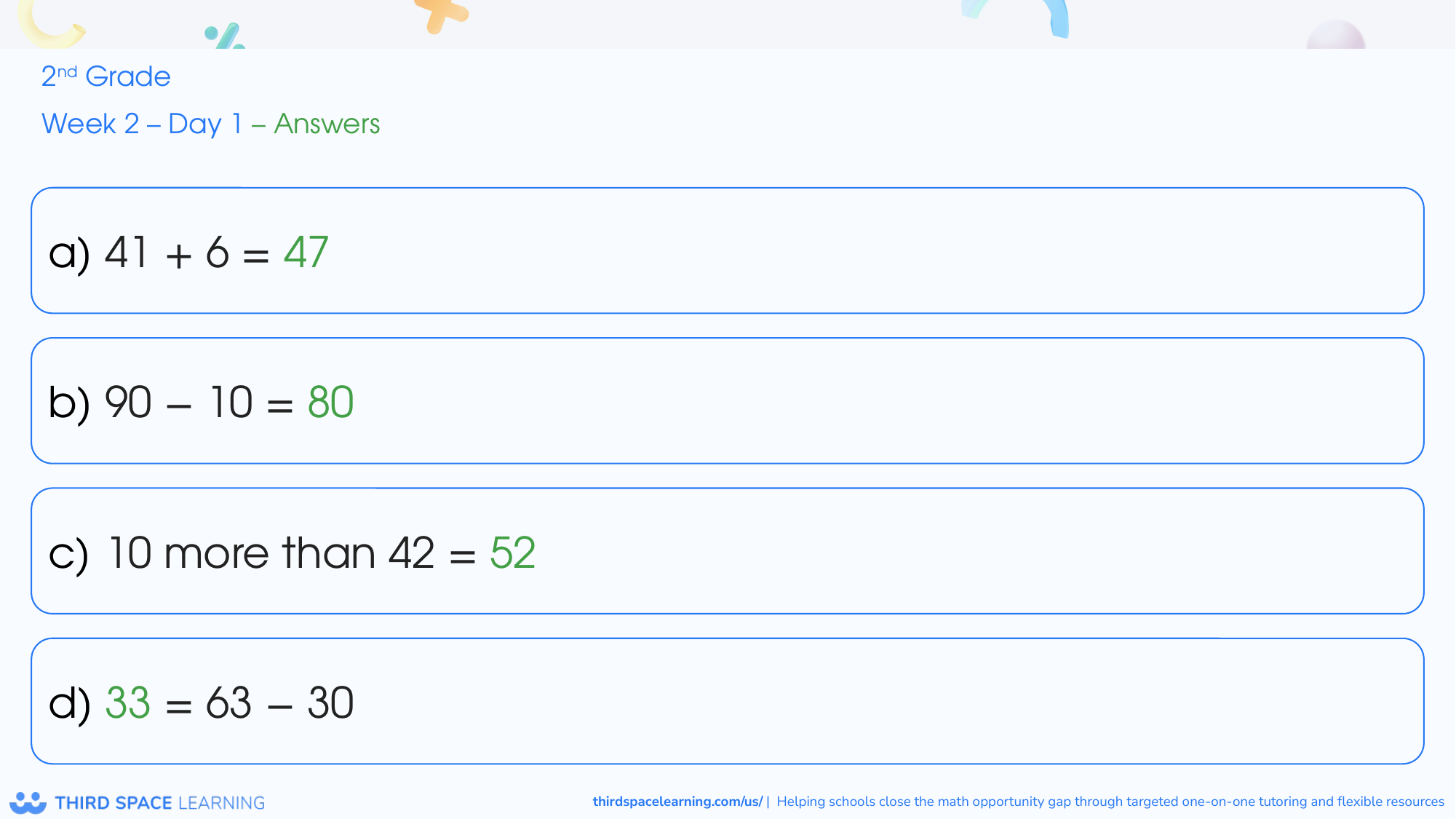

2nd Grade
Week 2 – Day 1 – Answers
41 + 6 = 47
90 − 10 = 80
10 more than 42 = 52
33 = 63 − 30